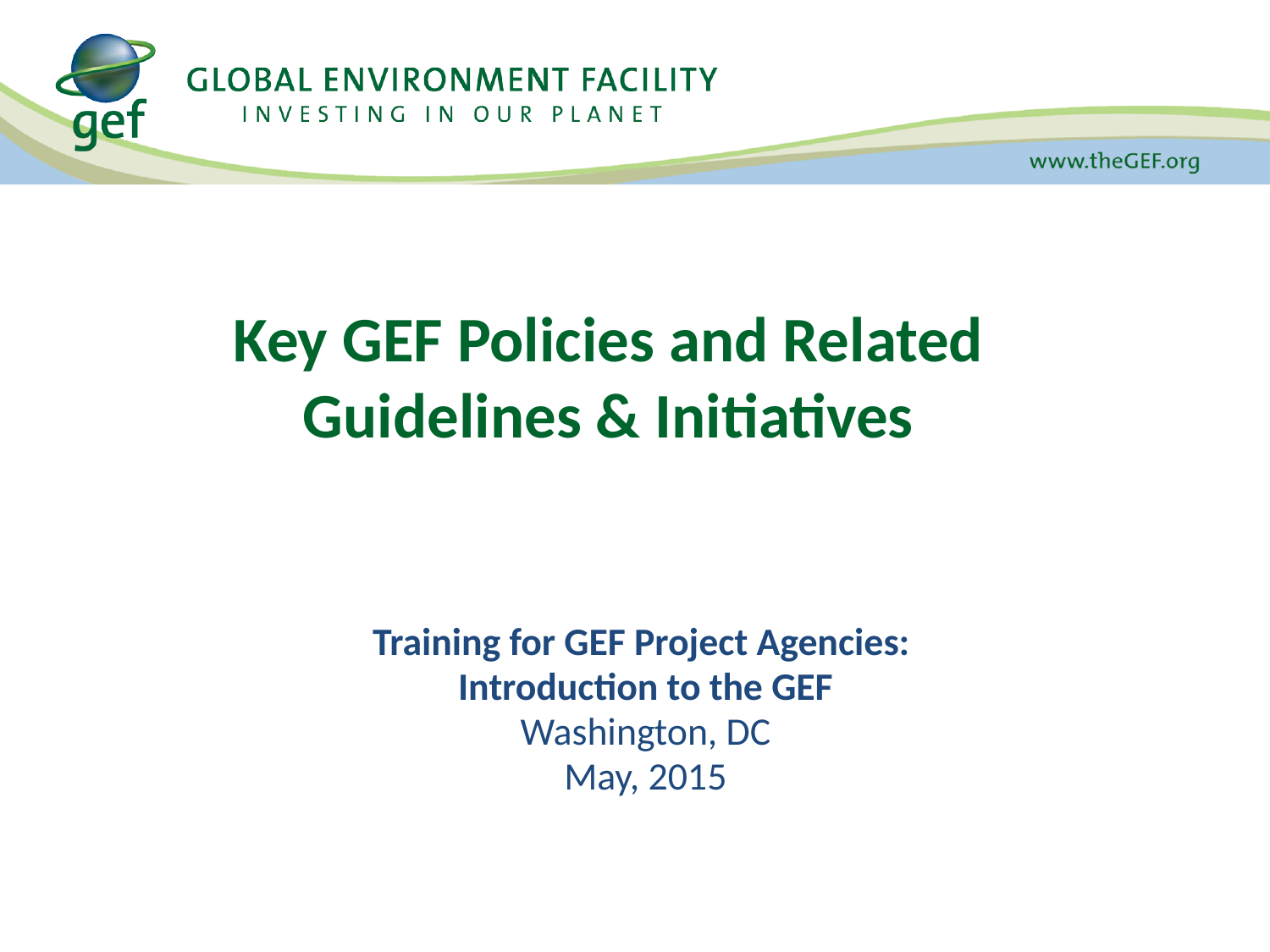

# Key GEF Policies and Related Guidelines & Initiatives

Training for GEF Project Agencies:
Introduction to the GEF
Washington, DC
May, 2015